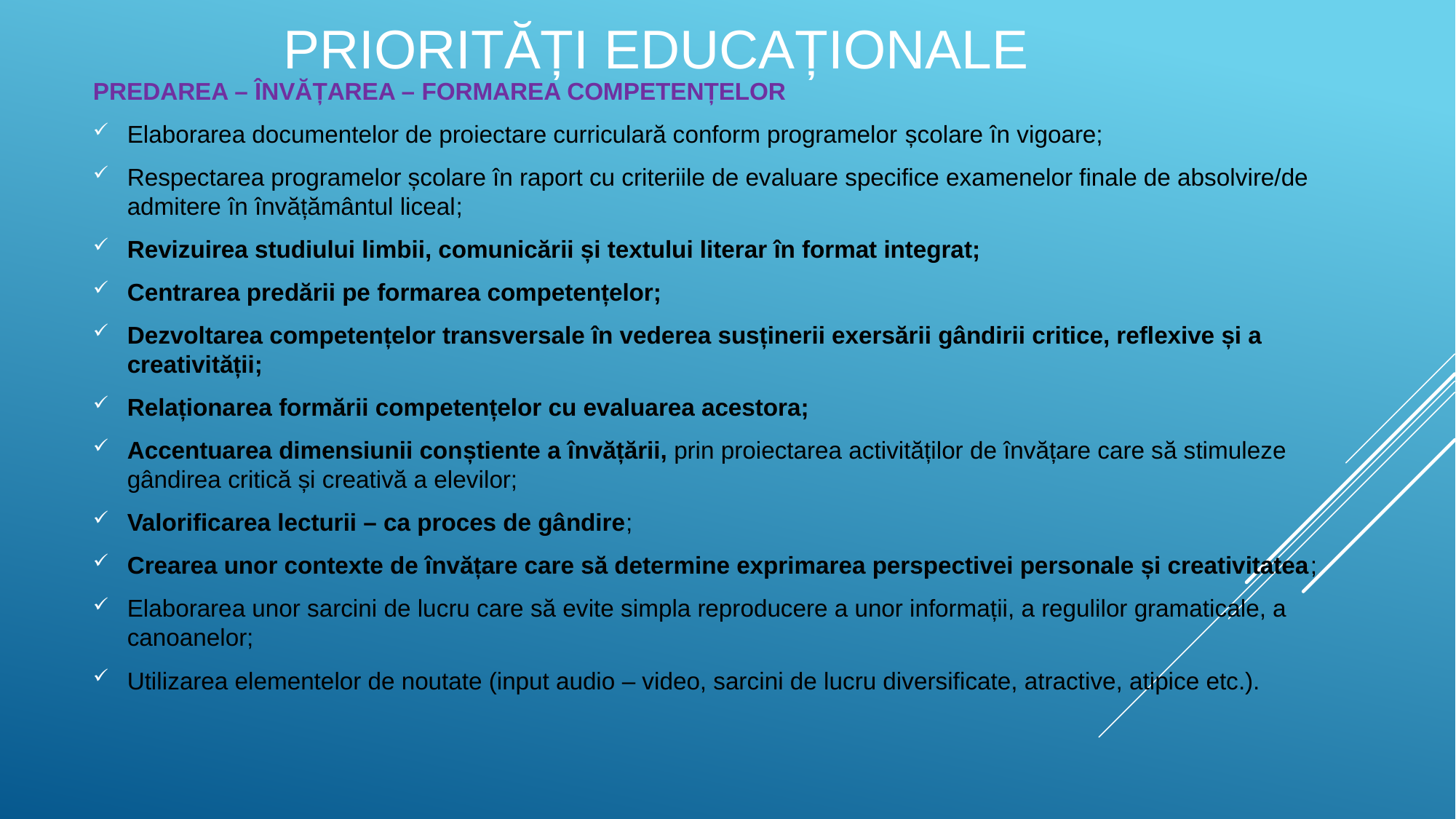

# PRIORITĂȚI EDUCAȚIONALE

PREDAREA – ÎNVĂȚAREA – FORMAREA COMPETENȚELOR
Elaborarea documentelor de proiectare curriculară conform programelor școlare în vigoare;
Respectarea programelor școlare în raport cu criteriile de evaluare specifice examenelor finale de absolvire/de admitere în învățământul liceal;
Revizuirea studiului limbii, comunicării și textului literar în format integrat;
Centrarea predării pe formarea competențelor;
Dezvoltarea competențelor transversale în vederea susținerii exersării gândirii critice, reflexive și a creativității;
Relaționarea formării competențelor cu evaluarea acestora;
Accentuarea dimensiunii conștiente a învățării, prin proiectarea activităților de învățare care să stimuleze gândirea critică și creativă a elevilor;
Valorificarea lecturii – ca proces de gândire;
Crearea unor contexte de învățare care să determine exprimarea perspectivei personale și creativitatea;
Elaborarea unor sarcini de lucru care să evite simpla reproducere a unor informații, a regulilor gramaticale, a canoanelor;
Utilizarea elementelor de noutate (input audio – video, sarcini de lucru diversificate, atractive, atipice etc.).